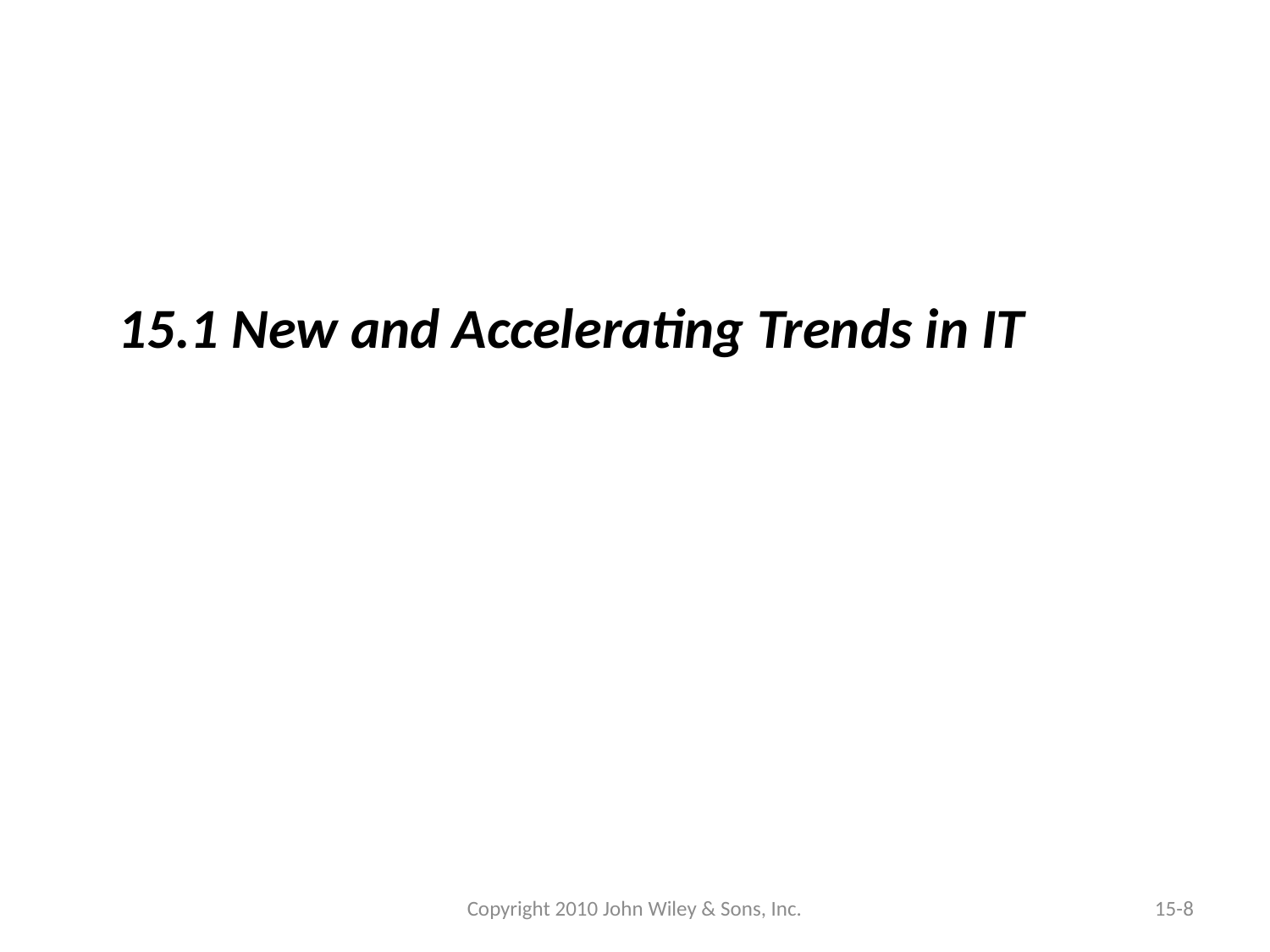

15.1 New and Accelerating Trends in IT
Copyright 2010 John Wiley & Sons, Inc.
15-8